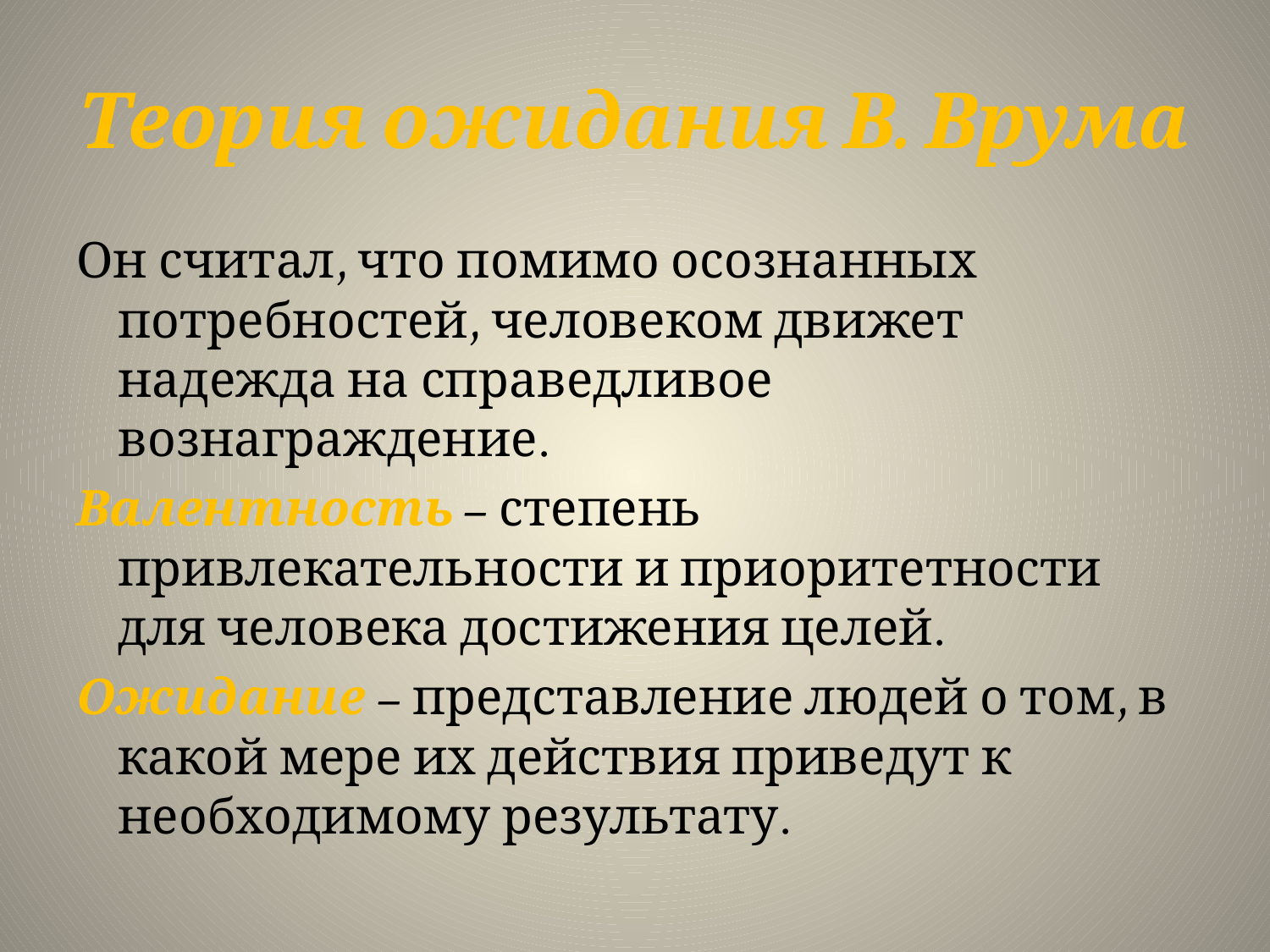

# Теория ожидания В. Врума
Он считал, что помимо осознанных потребностей, человеком движет надежда на справедливое вознаграждение.
Валентность – степень привлекательности и приоритетности для человека достижения целей.
Ожидание – представление людей о том, в какой мере их действия приведут к необходимому результату.